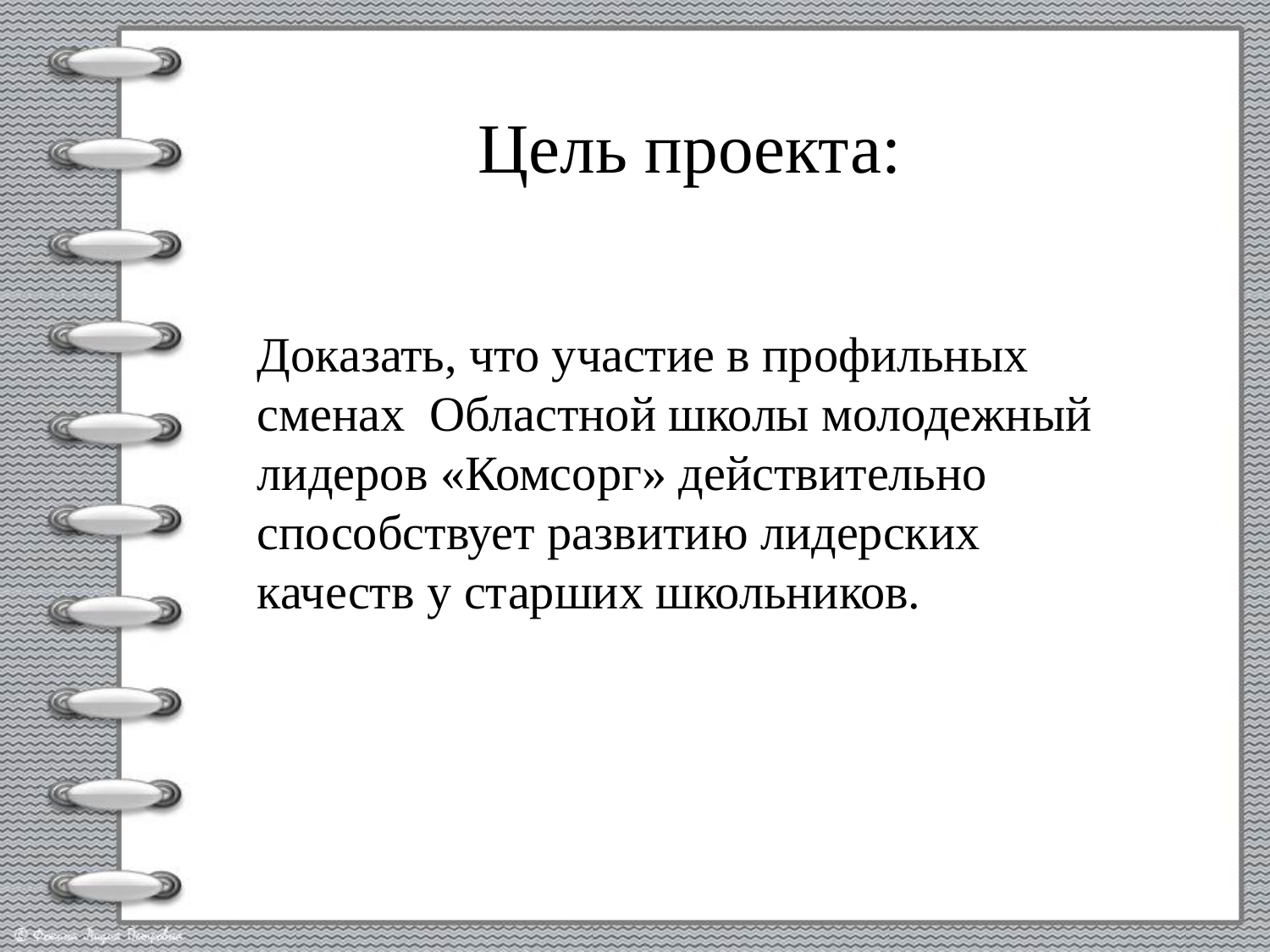

Цель проекта:
Доказать, что участие в профильных сменах  Областной школы молодежный лидеров «Комсорг» действительно способствует развитию лидерских качеств у старших школьников.